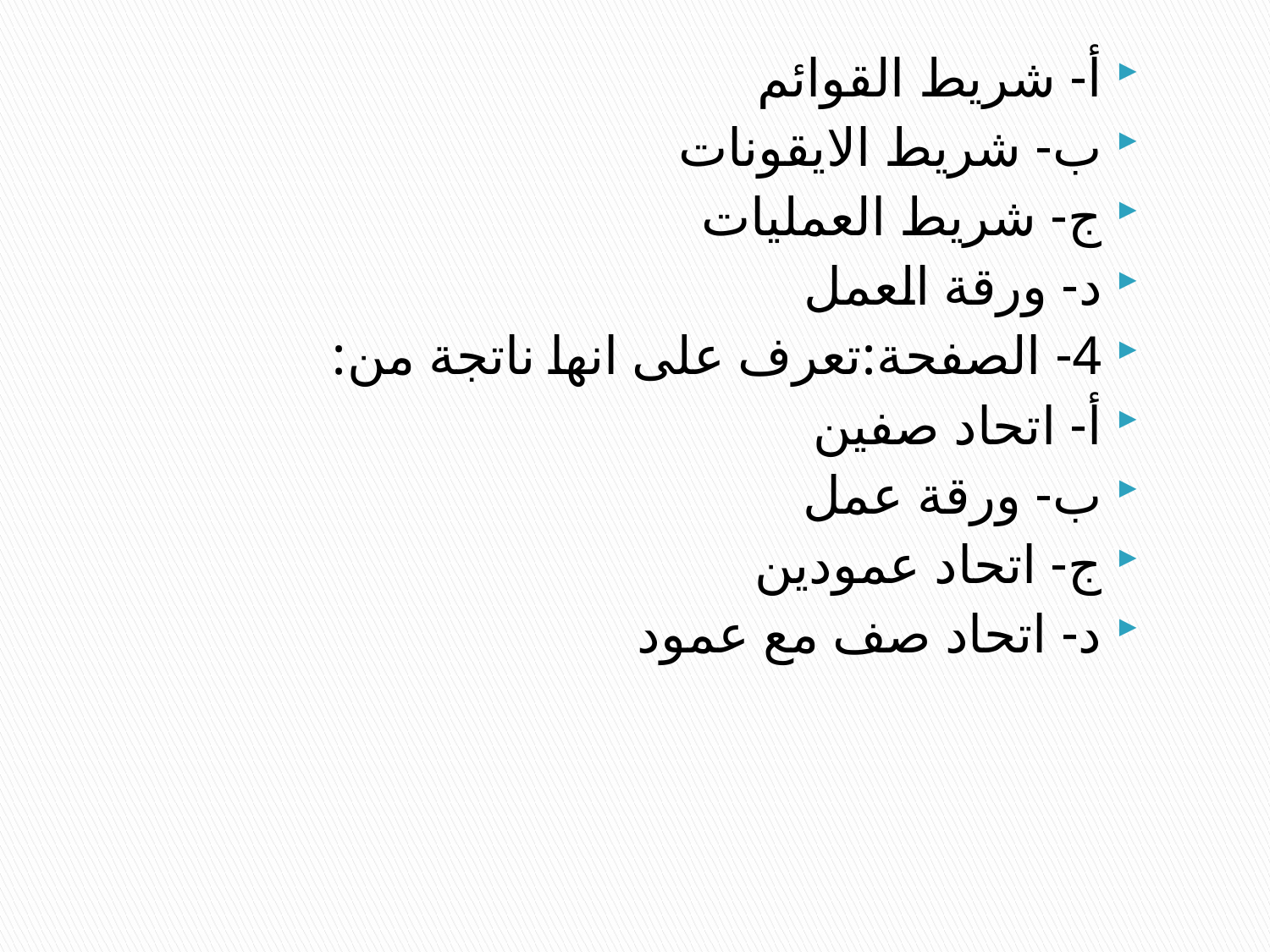

أ- شريط القوائم
ب- شريط الايقونات
ج- شريط العمليات
د- ورقة العمل
4- الصفحة:تعرف على انها ناتجة من:
أ- اتحاد صفين
ب- ورقة عمل
ج- اتحاد عمودين
د- اتحاد صف مع عمود

#